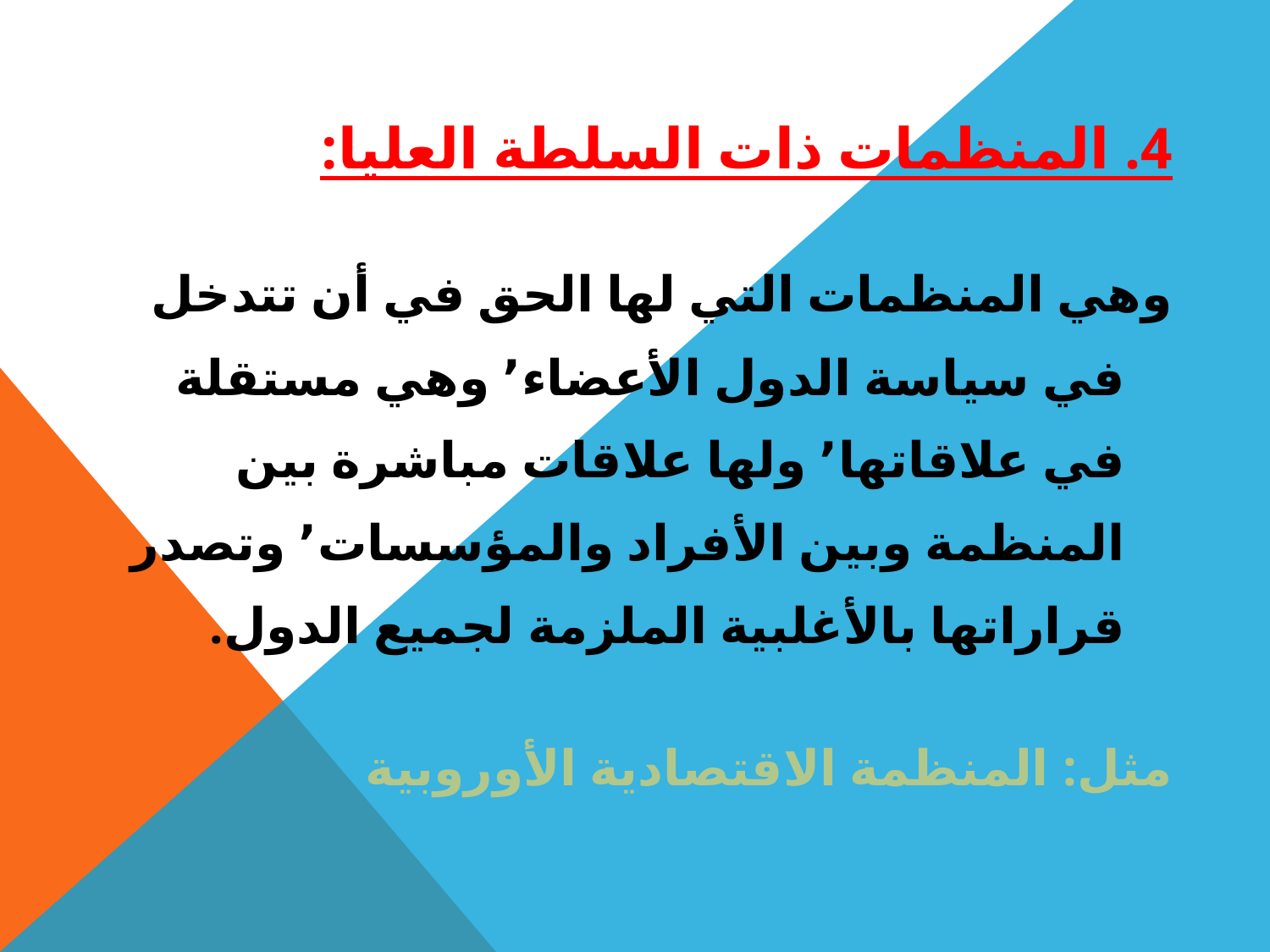

4. المنظمات ذات السلطة العليا:

وهي المنظمات التي لها الحق في أن تتدخل في سياسة الدول الأعضاء٬ وهي مستقلة في علاقاتها٬ ولها علاقات مباشرة بين المنظمة وبين الأفراد والمؤسسات٬ وتصدر قراراتها بالأغلبية الملزمة لجميع الدول.

مثل: المنظمة الاقتصادية الأوروبية